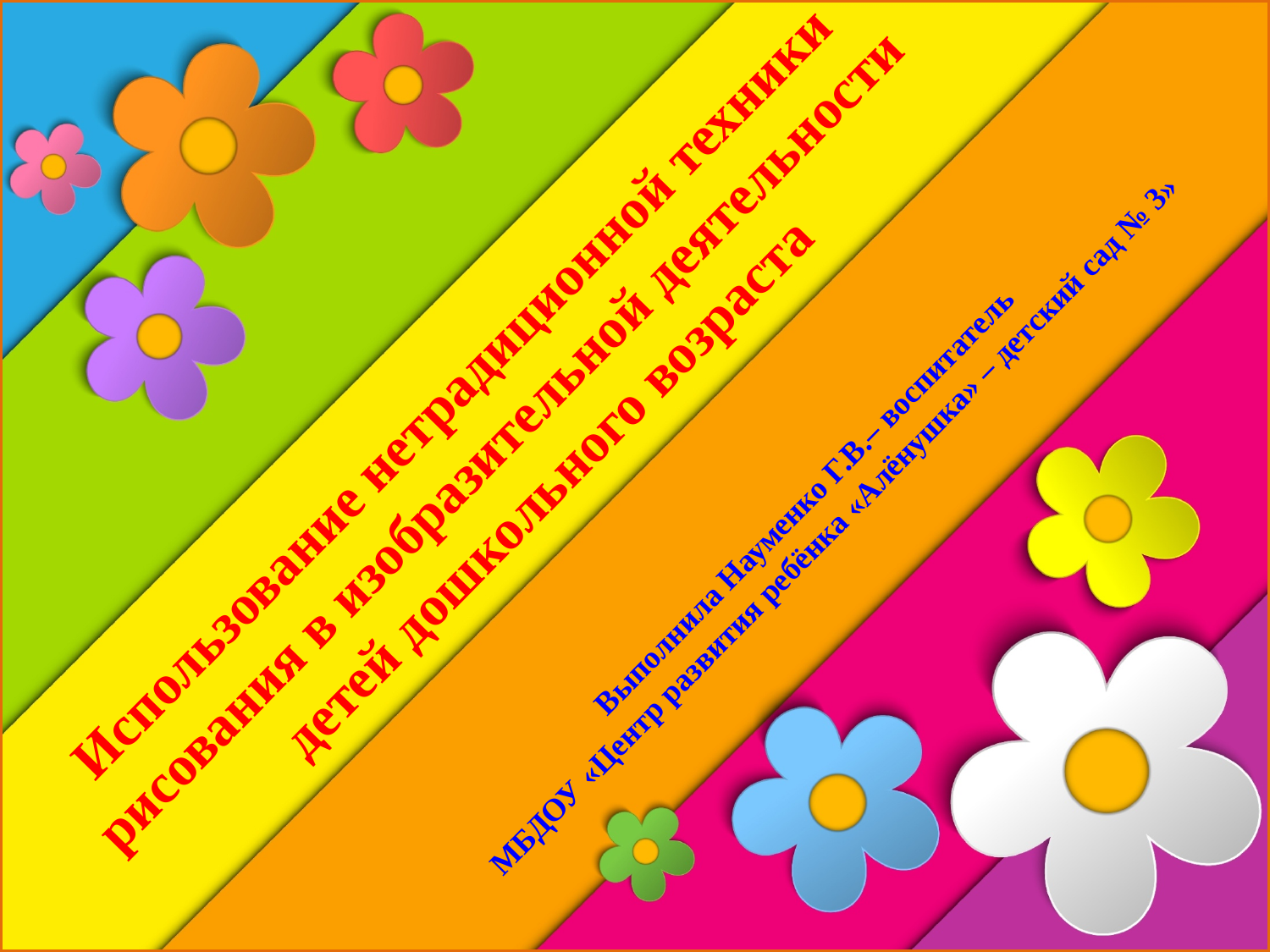

Использование нетрадиционной техники рисования в изобразительной деятельности детей дошкольного возраста
Выполнила Науменко Г.В.– воспитатель
МБДОУ «Центр развития ребёнка «Алёнушка» – детский сад № 3»